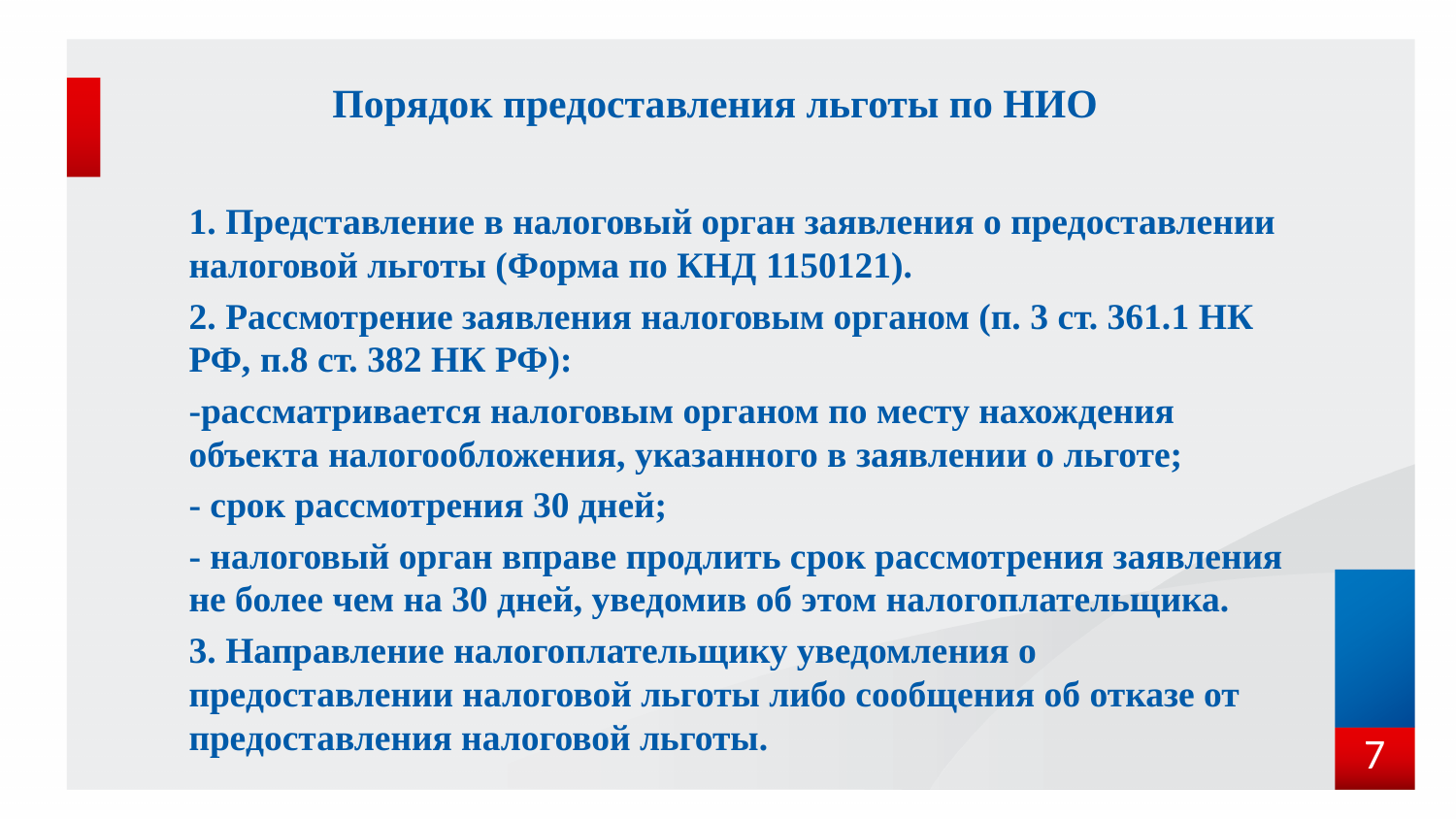

# Порядок предоставления льготы по НИО
1. Представление в налоговый орган заявления о предоставлении налоговой льготы (Форма по КНД 1150121).
2. Рассмотрение заявления налоговым органом (п. 3 ст. 361.1 НК РФ, п.8 ст. 382 НК РФ):
-рассматривается налоговым органом по месту нахождения объекта налогообложения, указанного в заявлении о льготе;
- срок рассмотрения 30 дней;
- налоговый орган вправе продлить срок рассмотрения заявления не более чем на 30 дней, уведомив об этом налогоплательщика.
3. Направление налогоплательщику уведомления о предоставлении налоговой льготы либо сообщения об отказе от предоставления налоговой льготы.

7